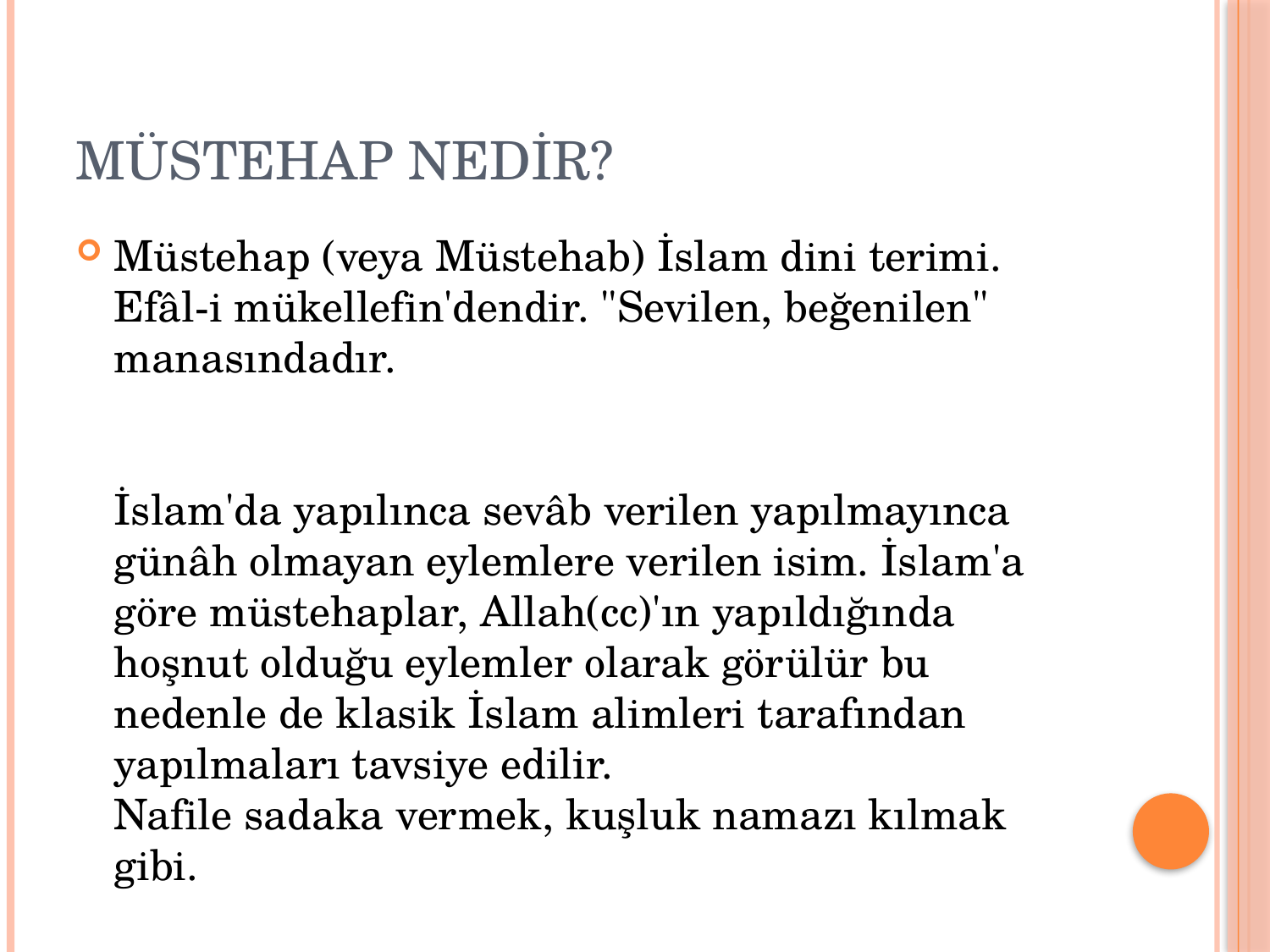

# Müstehap NEDİR?
Müstehap (veya Müstehab) İslam dini terimi. Efâl-i mükellefin'dendir. "Sevilen, beğenilen" manasındadır.
İslam'da yapılınca sevâb verilen yapılmayınca günâh olmayan eylemlere verilen isim. İslam'a göre müstehaplar, Allah(cc)'ın yapıldığında hoşnut olduğu eylemler olarak görülür bu nedenle de klasik İslam alimleri tarafından yapılmaları tavsiye edilir.
Nafile sadaka vermek, kuşluk namazı kılmak gibi.